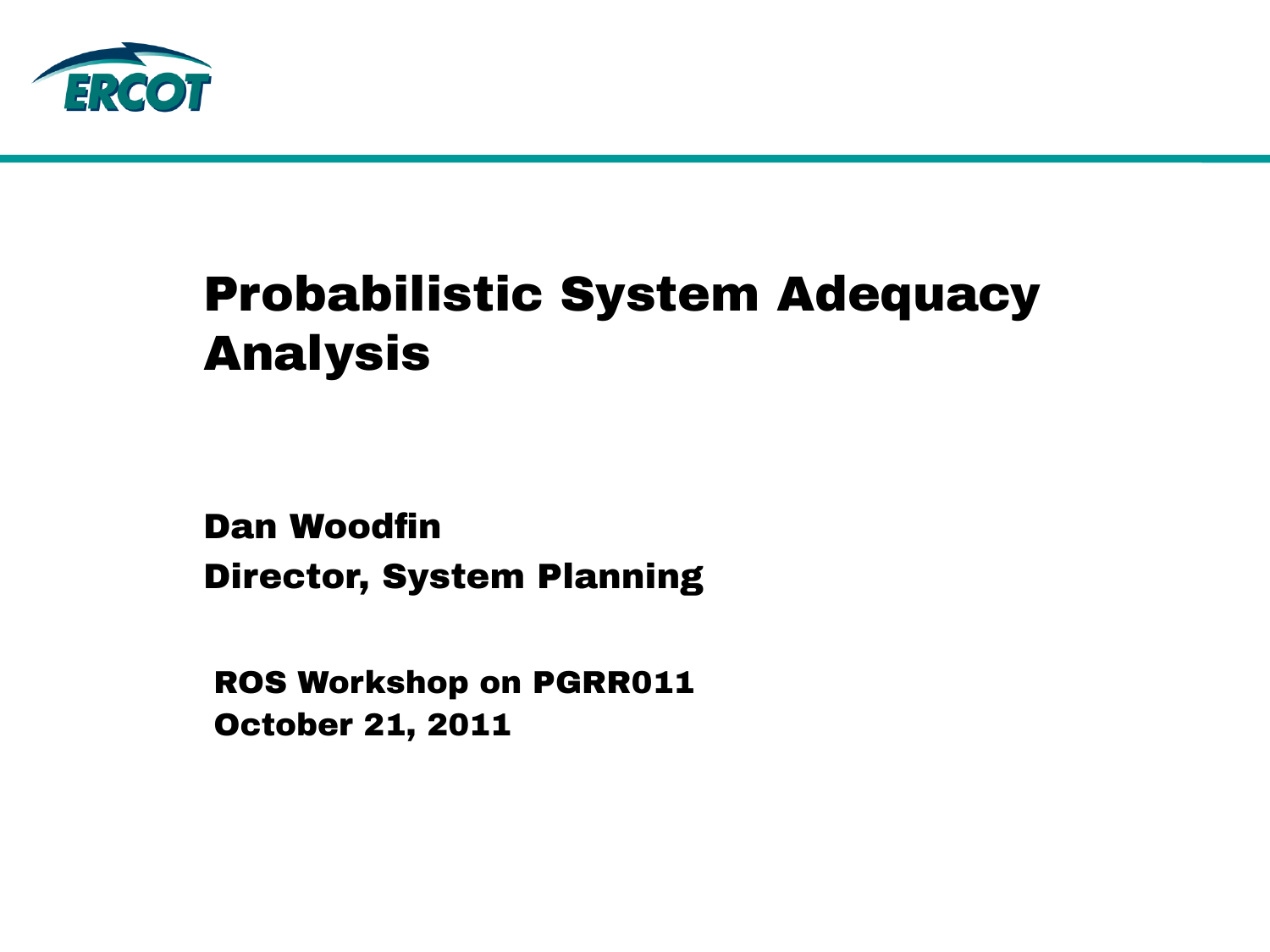

# Probabilistic System Adequacy Analysis
Dan Woodfin
Director, System Planning
ROS Workshop on PGRR011
October 21, 2011